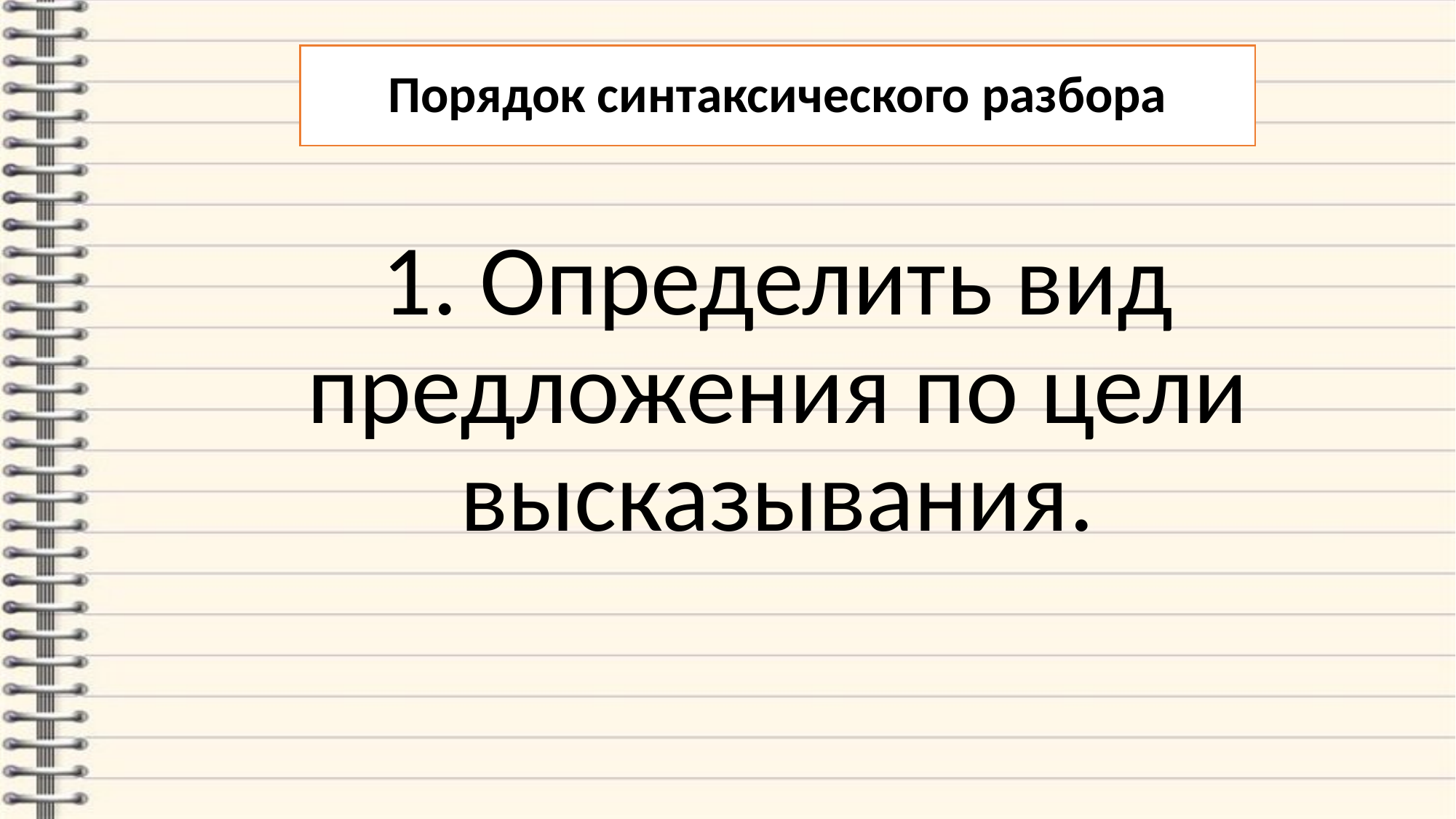

# Порядок синтаксического разбора
1. Определить вид предложения по цели высказывания.